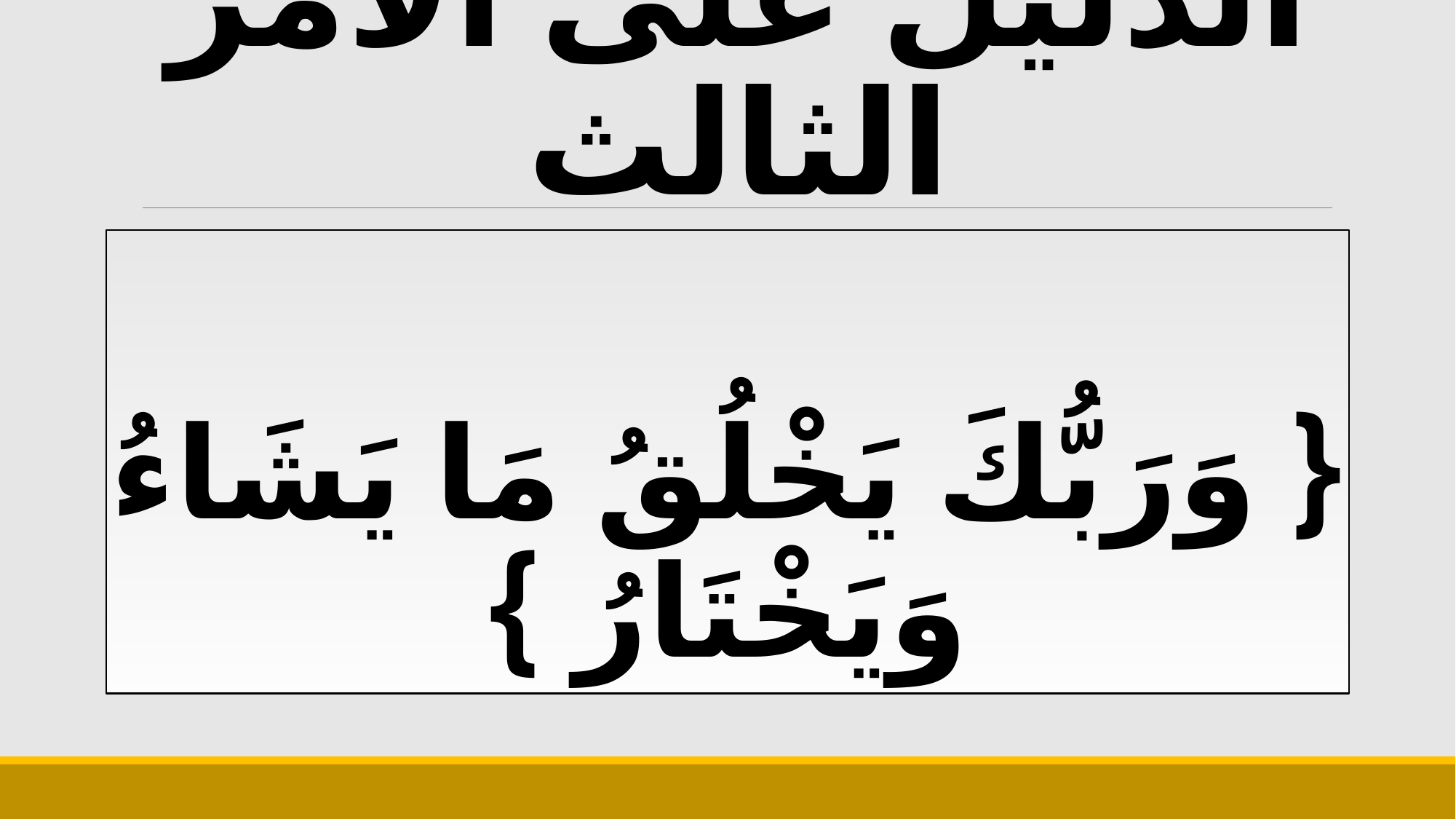

# الدليل على الأمر الثالث

{ وَرَبُّكَ يَخْلُقُ مَا يَشَاءُ وَيَخْتَارُ }